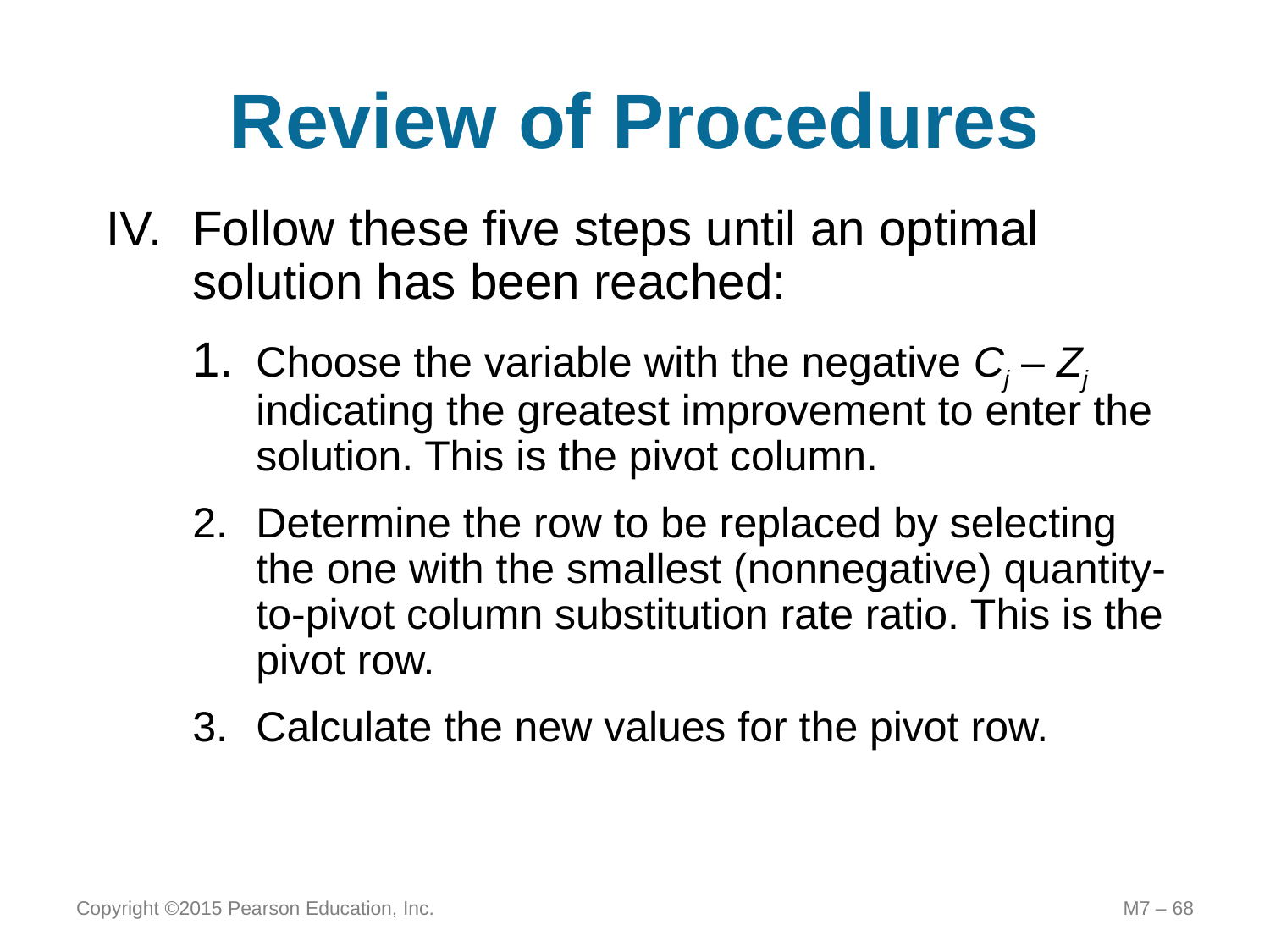

# Review of Procedures
IV.	Follow these five steps until an optimal solution has been reached:
1.	Choose the variable with the negative Cj – Zj indicating the greatest improvement to enter the solution. This is the pivot column.
2.	Determine the row to be replaced by selecting the one with the smallest (nonnegative) quantity-to-pivot column substitution rate ratio. This is the pivot row.
3.	Calculate the new values for the pivot row.
Copyright ©2015 Pearson Education, Inc.
M7 – 68